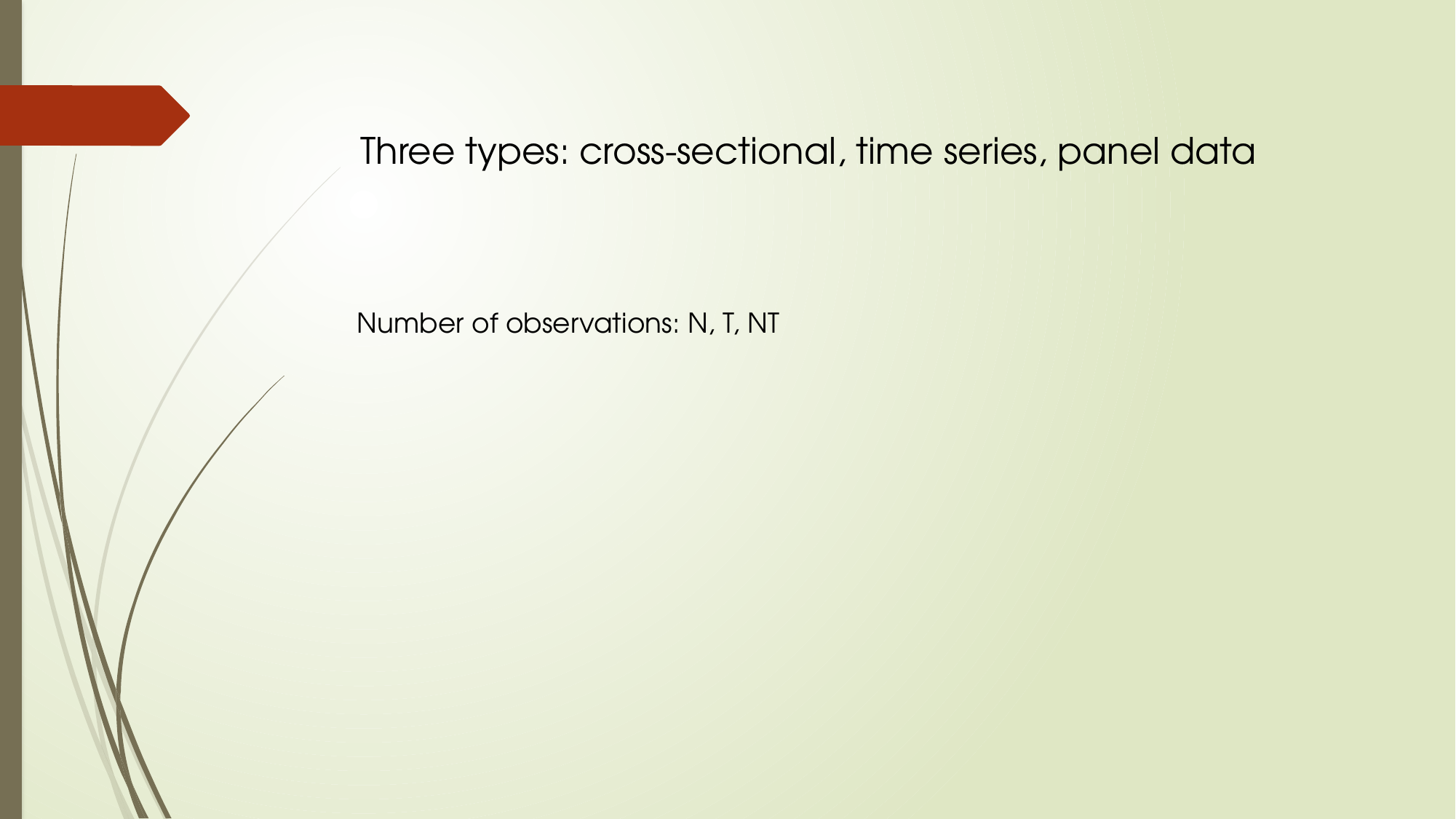

Three types: cross-sectional, time series, panel data
Number of observations: N, T, NT